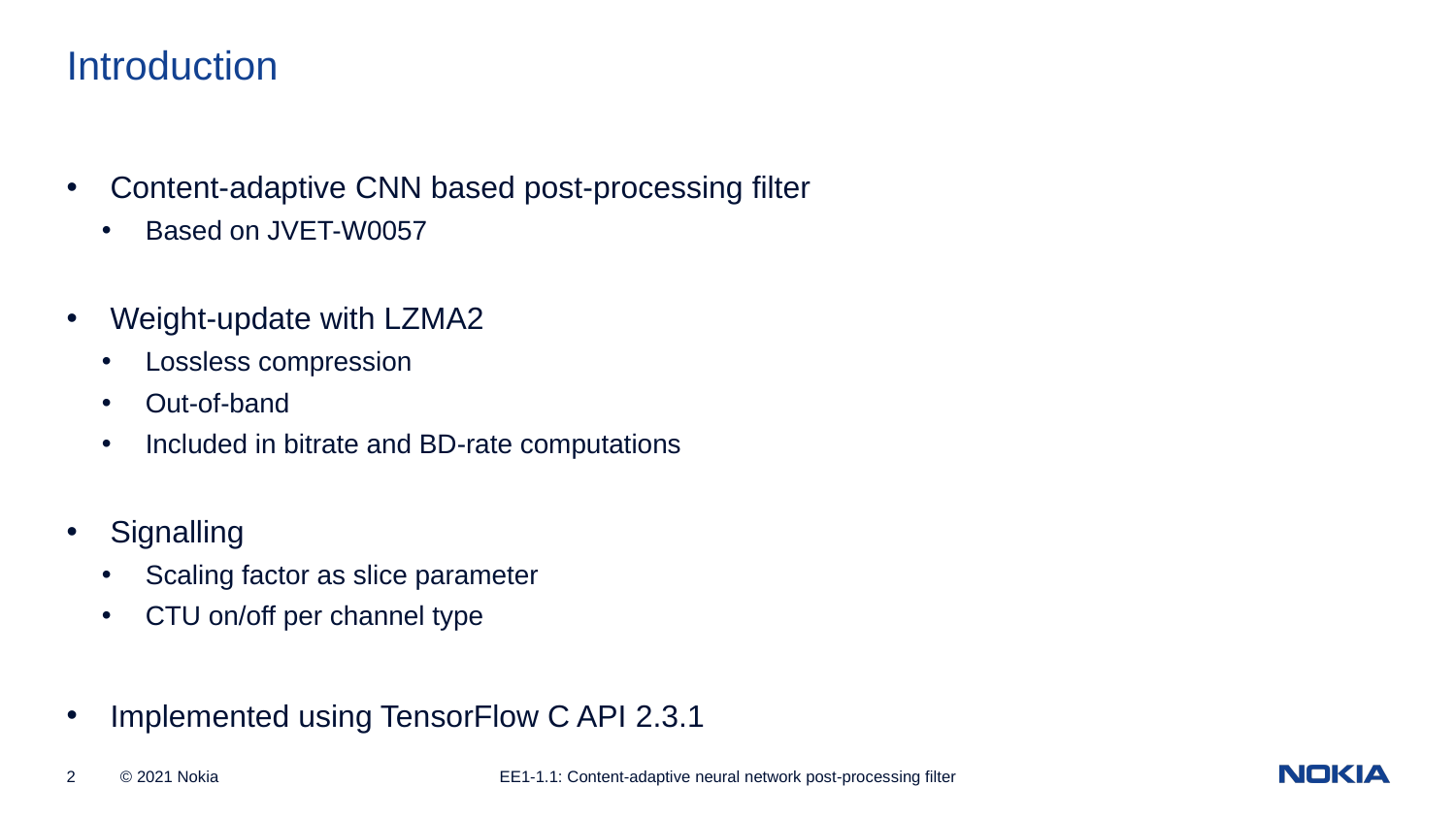

Introduction
Content-adaptive CNN based post-processing filter
Based on JVET-W0057

Weight-update with LZMA2
Lossless compression
Out-of-band
Included in bitrate and BD-rate computations

Signalling
Scaling factor as slice parameter
CTU on/off per channel type

Implemented using TensorFlow C API 2.3.1
EE1-1.1: Content-adaptive neural network post-processing filter